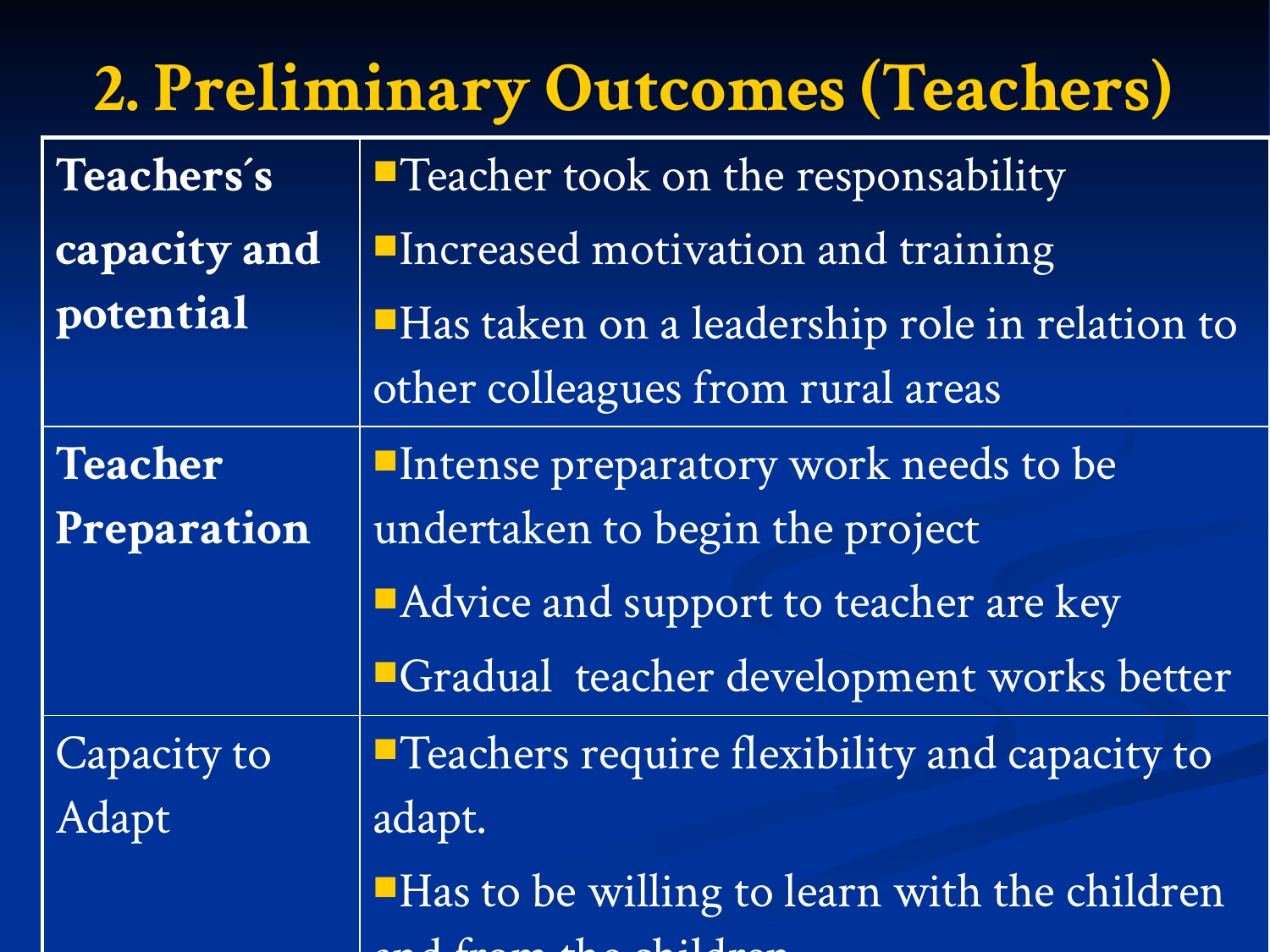

# 2. Preliminary Outcomes (Teachers)
| Teachers´s capacity and potential | Teacher took on the responsability Increased motivation and training Has taken on a leadership role in relation to other colleagues from rural areas |
| --- | --- |
| Teacher Preparation | Intense preparatory work needs to be undertaken to begin the project Advice and support to teacher are key Gradual teacher development works better |
| Capacity to Adapt | Teachers require flexibility and capacity to adapt. Has to be willing to learn with the children and from the children |